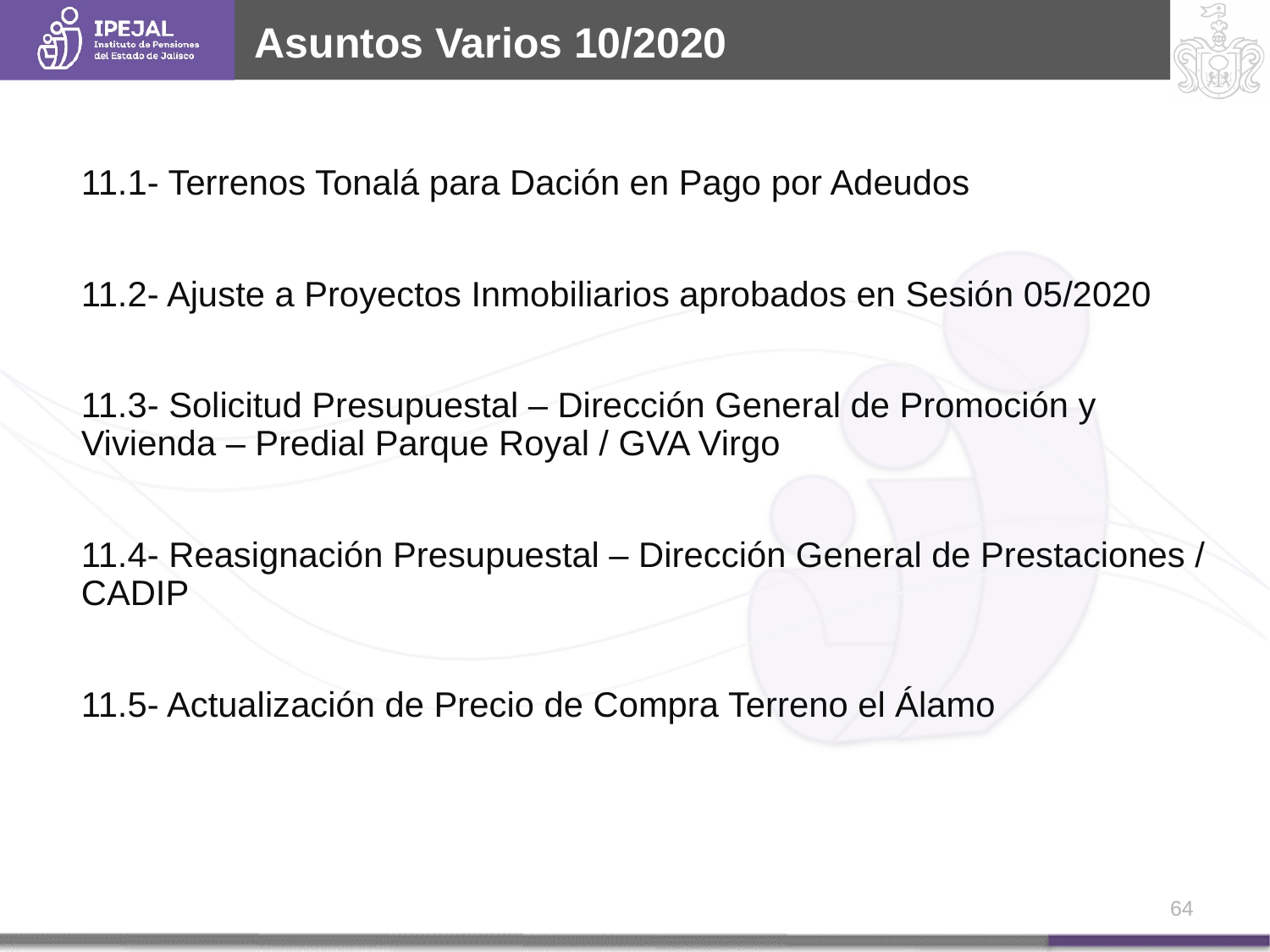

Asuntos Varios 10/2020
11.1- Terrenos Tonalá para Dación en Pago por Adeudos

11.2- Ajuste a Proyectos Inmobiliarios aprobados en Sesión 05/2020

11.3- Solicitud Presupuestal – Dirección General de Promoción y Vivienda – Predial Parque Royal / GVA Virgo

11.4- Reasignación Presupuestal – Dirección General de Prestaciones / CADIP

11.5- Actualización de Precio de Compra Terreno el Álamo

64